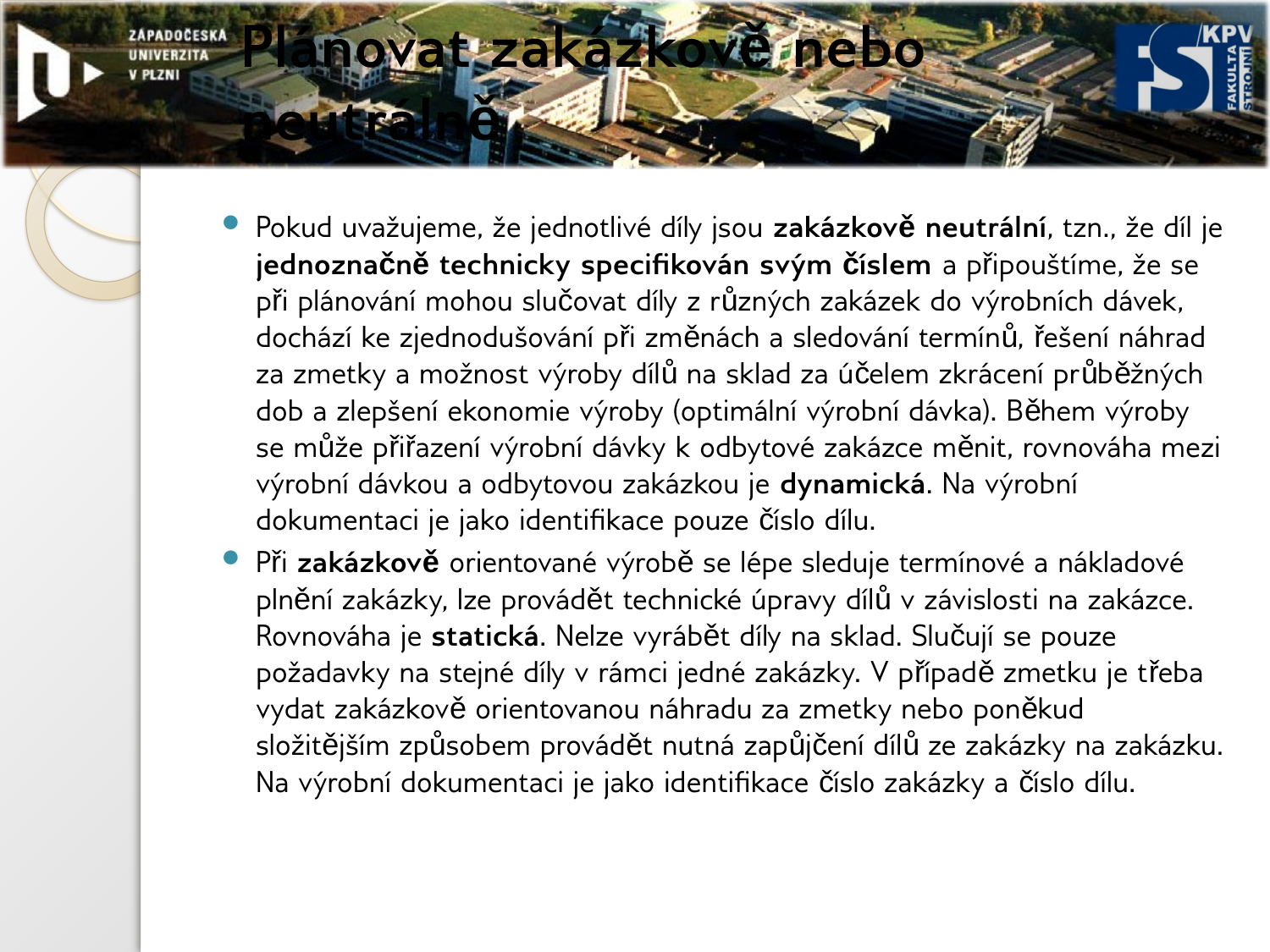

# Plánovat zakázkově nebo neutrálně
Pokud uvažujeme, že jednotlivé díly jsou zakázkově neutrální, tzn., že díl je jednoznačně technicky specifikován svým číslem a připouštíme, že se při plánování mohou slučovat díly z různých zakázek do výrobních dávek, dochází ke zjednodušování při změnách a sledování termínů, řešení náhrad za zmetky a možnost výroby dílů na sklad za účelem zkrácení průběžných dob a zlepšení ekonomie výroby (optimální výrobní dávka). Během výroby se může přiřazení výrobní dávky k odbytové zakázce měnit, rovnováha mezi výrobní dávkou a odbytovou zakázkou je dynamická. Na výrobní dokumentaci je jako identifikace pouze číslo dílu.
Při zakázkově orientované výrobě se lépe sleduje termínové a nákladové plnění zakázky, lze provádět technické úpravy dílů v závislosti na zakázce. Rovnováha je statická. Nelze vyrábět díly na sklad. Slučují se pouze požadavky na stejné díly v rámci jedné zakázky. V případě zmetku je třeba vydat zakázkově orientovanou náhradu za zmetky nebo poněkud složitějším způsobem provádět nutná zapůjčení dílů ze zakázky na zakázku. Na výrobní dokumentaci je jako identifikace číslo zakázky a číslo dílu.